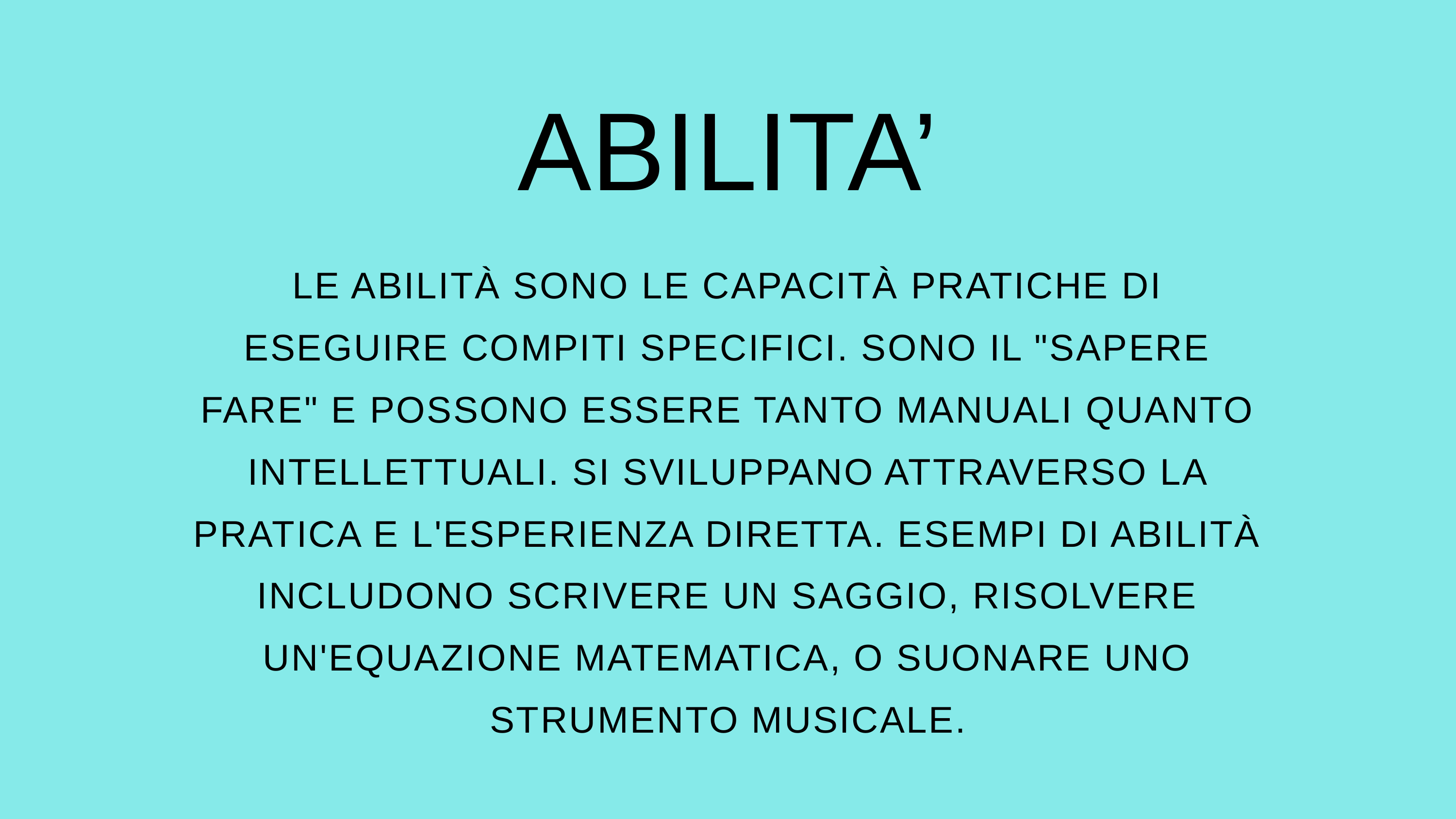

ABILITA’
LE ABILITÀ SONO LE CAPACITÀ PRATICHE DI ESEGUIRE COMPITI SPECIFICI. SONO IL "SAPERE FARE" E POSSONO ESSERE TANTO MANUALI QUANTO INTELLETTUALI. SI SVILUPPANO ATTRAVERSO LA PRATICA E L'ESPERIENZA DIRETTA. ESEMPI DI ABILITÀ INCLUDONO SCRIVERE UN SAGGIO, RISOLVERE UN'EQUAZIONE MATEMATICA, O SUONARE UNO STRUMENTO MUSICALE.